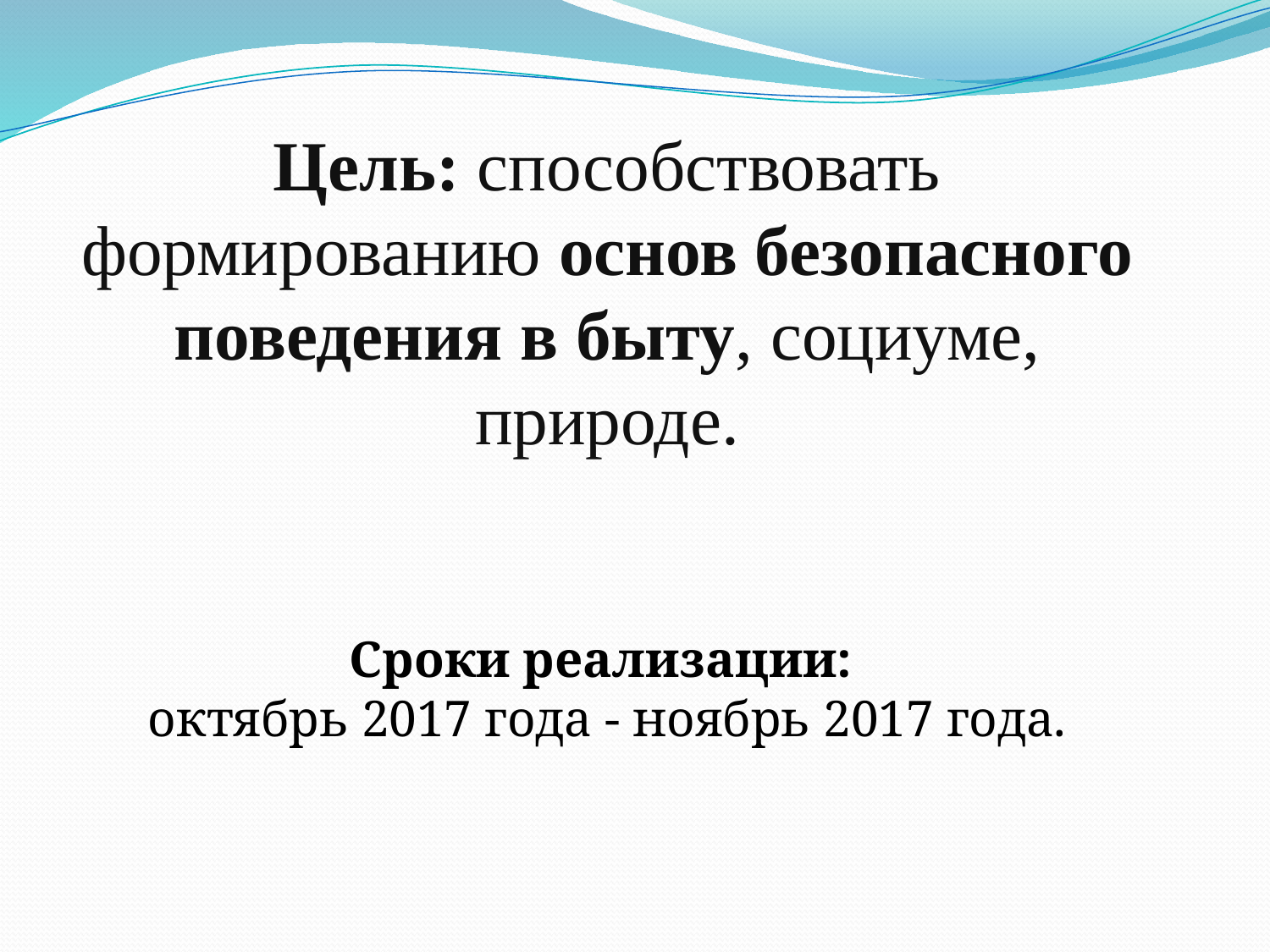

Цель: способствовать формированию основ безопасного поведения в быту, социуме, природе.

Сроки реализации:
октябрь 2017 года - ноябрь 2017 года.